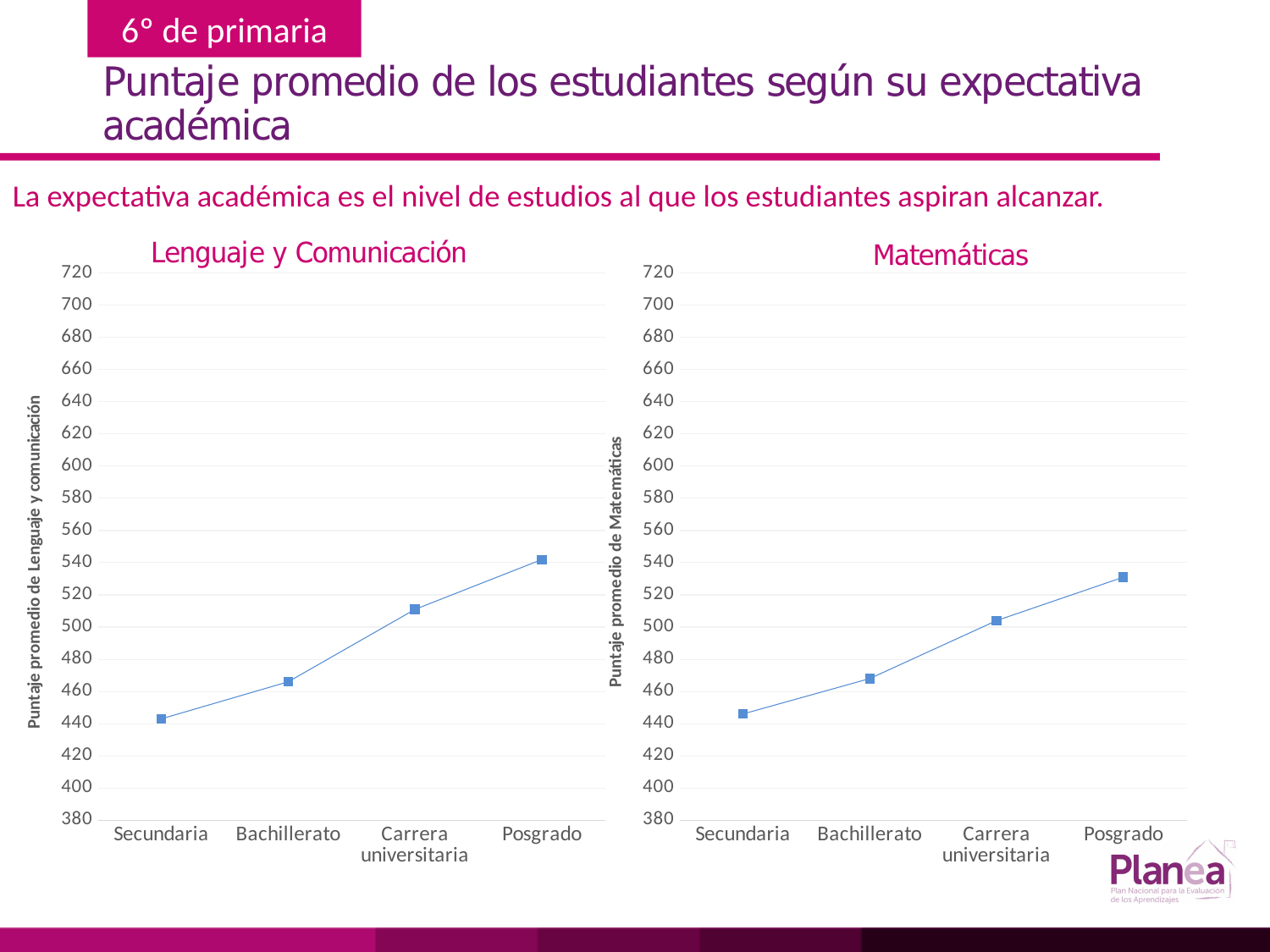

# Puntaje promedio de los estudiantes según su expectativa académica

La expectativa académica es el nivel de estudios al que los estudiantes aspiran alcanzar.
Lenguaje y Comunicación
Matemáticas

### Chart

| Category |  |
|---|---|
| Secundaria | 443.0 |
| Bachillerato | 466.0 |
| Carrera universitaria | 511.0 |
| Posgrado | 542.0 |

### Chart

| Category |  |
|---|---|
| Secundaria | 446.0 |
| Bachillerato | 468.0 |
| Carrera universitaria | 504.0 |
| Posgrado | 531.0 |